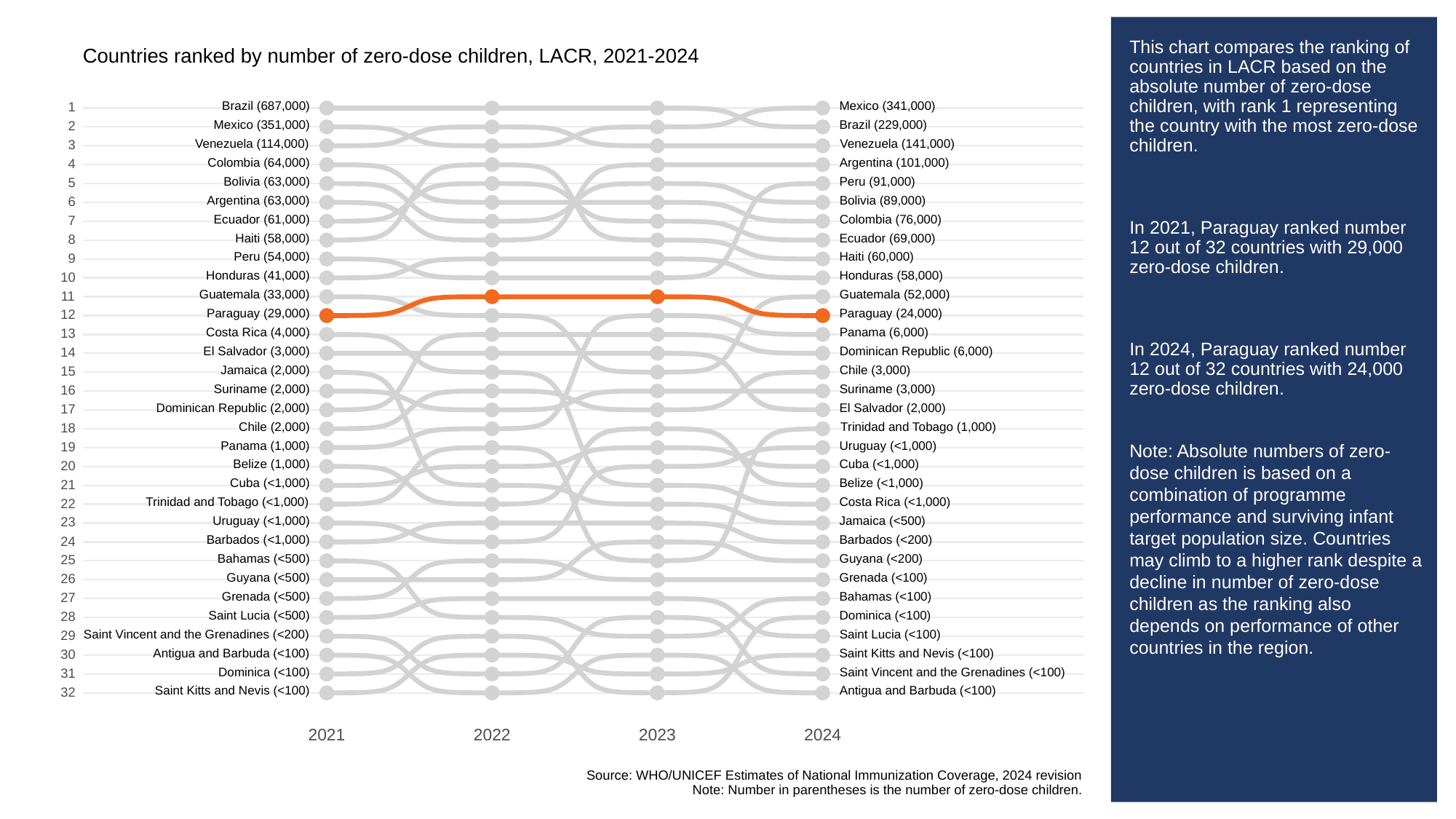

# This chart compares the ranking of countries in LACR based on the absolute number of zero-dose children, with rank 1 representing the country with the most zero-dose children.

In 2021, Paraguay ranked number 12 out of 32 countries with 29,000 zero-dose children.

In 2024, Paraguay ranked number 12 out of 32 countries with 24,000 zero-dose children.

Note: Absolute numbers of zero-dose children is based on a combination of programme performance and surviving infant target population size. Countries may climb to a higher rank despite a decline in number of zero-dose children as the ranking also depends on performance of other countries in the region.

Countries ranked by number of zero-dose children, LACR, 2021-2024
Brazil (687,000)
Mexico (341,000)

1

Mexico (351,000)
Brazil (229,000)

2

Venezuela (114,000)
Venezuela (141,000)

3

Colombia (64,000)
Argentina (101,000)

4

Bolivia (63,000)
Peru (91,000)

5

Argentina (63,000)
Bolivia (89,000)

6

Ecuador (61,000)
Colombia (76,000)

7

Haiti (58,000)
Ecuador (69,000)

8

Peru (54,000)
Haiti (60,000)

9

Honduras (41,000)
Honduras (58,000)

10

Guatemala (33,000)
Guatemala (52,000)

11

Paraguay (29,000)
Paraguay (24,000)

12

Costa Rica (4,000)
Panama (6,000)

13

El Salvador (3,000)
Dominican Republic (6,000)

14

Jamaica (2,000)
Chile (3,000)

15

Suriname (2,000)
Suriname (3,000)

16

Dominican Republic (2,000)
El Salvador (2,000)

17

Chile (2,000)
Trinidad and Tobago (1,000)

18

Panama (1,000)
Uruguay (<1,000)

19

Belize (1,000)
Cuba (<1,000)

20

Cuba (<1,000)
Belize (<1,000)

21

Trinidad and Tobago (<1,000)
Costa Rica (<1,000)

22

Uruguay (<1,000)
Jamaica (<500)

23

Barbados (<1,000)
Barbados (<200)

24

Bahamas (<500)
Guyana (<200)

25

Guyana (<500)
Grenada (<100)

26

Grenada (<500)
Bahamas (<100)

27

Saint Lucia (<500)
Dominica (<100)

28

Saint Vincent and the Grenadines (<200)
Saint Lucia (<100)

29

Antigua and Barbuda (<100)
Saint Kitts and Nevis (<100)

30

Dominica (<100)
Saint Vincent and the Grenadines (<100)

31

Saint Kitts and Nevis (<100)
Antigua and Barbuda (<100)

32

2023
2021
2022
2024
Source: WHO/UNICEF Estimates of National Immunization Coverage, 2024 revision
Note: Number in parentheses is the number of zero-dose children.